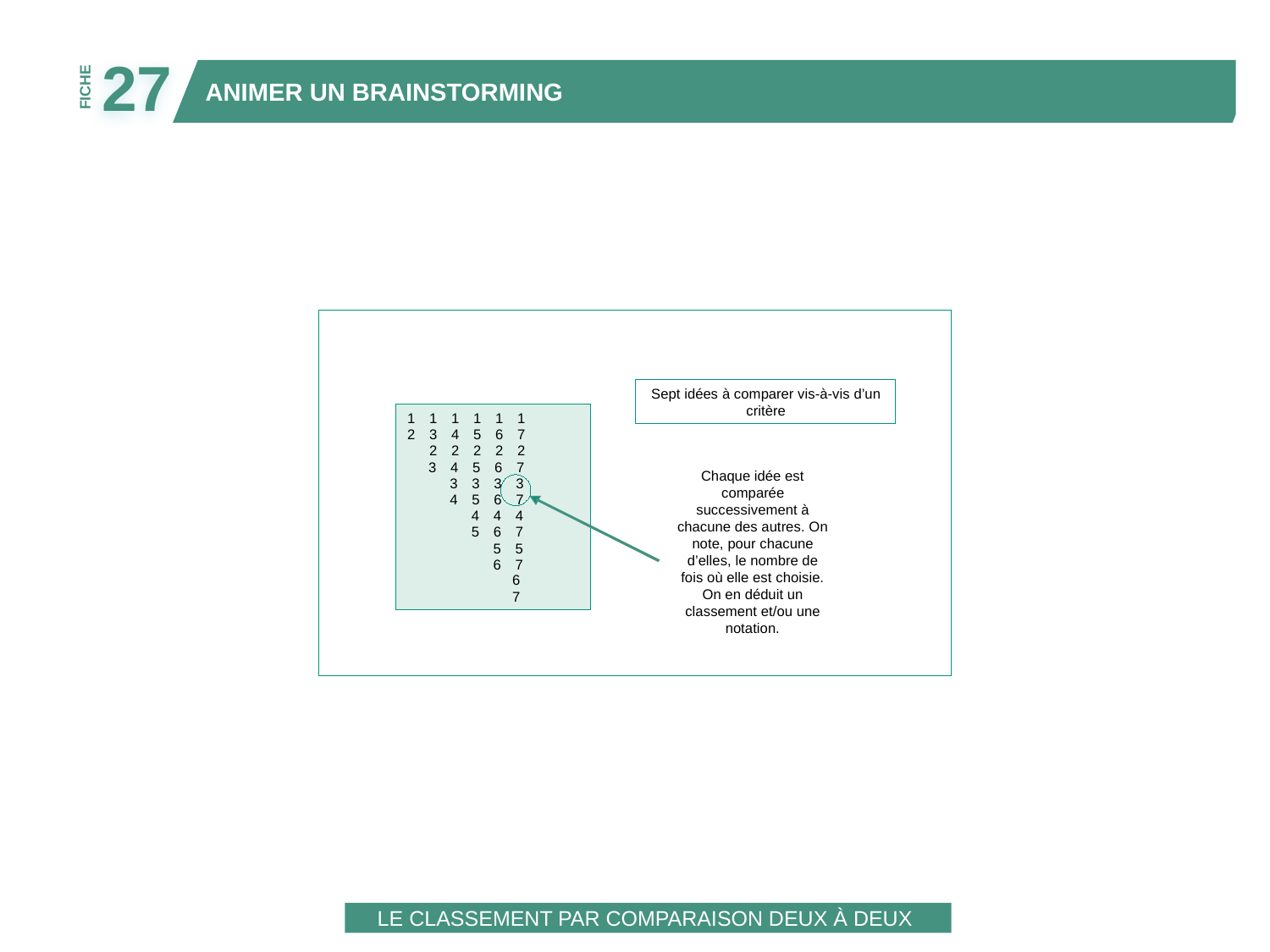

27

ANIMER UN BRAINSTORMING
FICHE

Sept idées à comparer vis-à-vis d’un
critère

1 1 1 1 1 1
2 3 4 5 6 7
2 2 2 2 2
3 4 5 6 7
Chaque idée est
comparée
successivement à
chacune des autres. On
note, pour chacune
d’elles, le nombre de
fois où elle est choisie.
On en déduit un
classement et/ou une
notation.
3 3 3 3

4 5 6 7

4 4 4
5 6 7
5 5
6 7
6
7
LE CLASSEMENT PAR COMPARAISON DEUX À DEUX